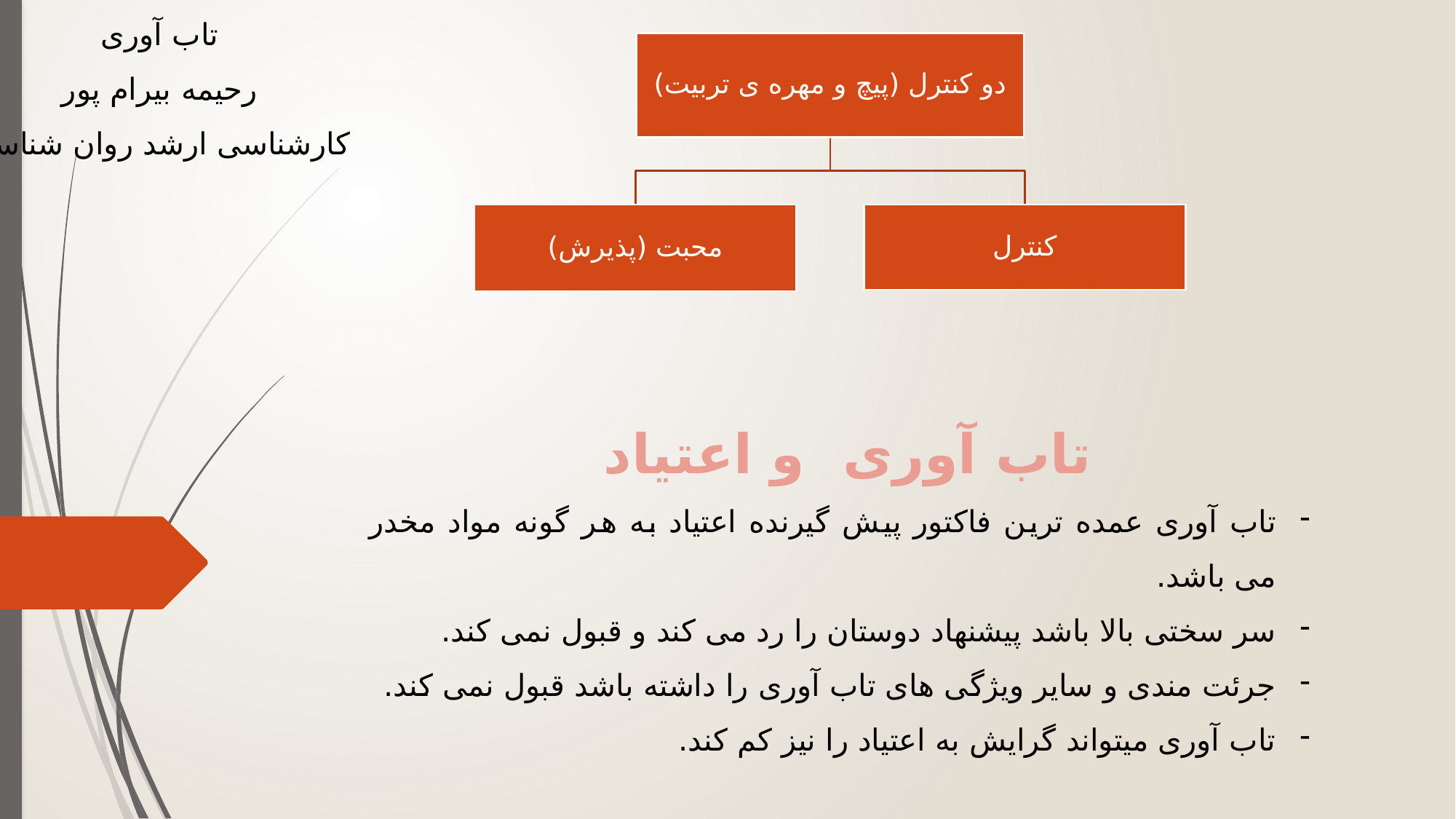

تاب آوری
رحیمه بیرام پور
کارشناسی ارشد روان شناسی
دو کنترل (پیچ و مهره ی تربیت)
محبت (پذیرش)
کنترل
تاب آوری  و اعتیاد
تاب آوری عمده ترین فاکتور پیش گیرنده اعتیاد به هر گونه مواد مخدر می باشد.
سر سختی بالا باشد پیشنهاد دوستان را رد می کند و قبول نمی کند.
جرئت مندی و سایر ویژگی های تاب آوری را داشته باشد قبول نمی کند.
تاب آوری میتواند گرایش به اعتیاد را نیز کم کند.